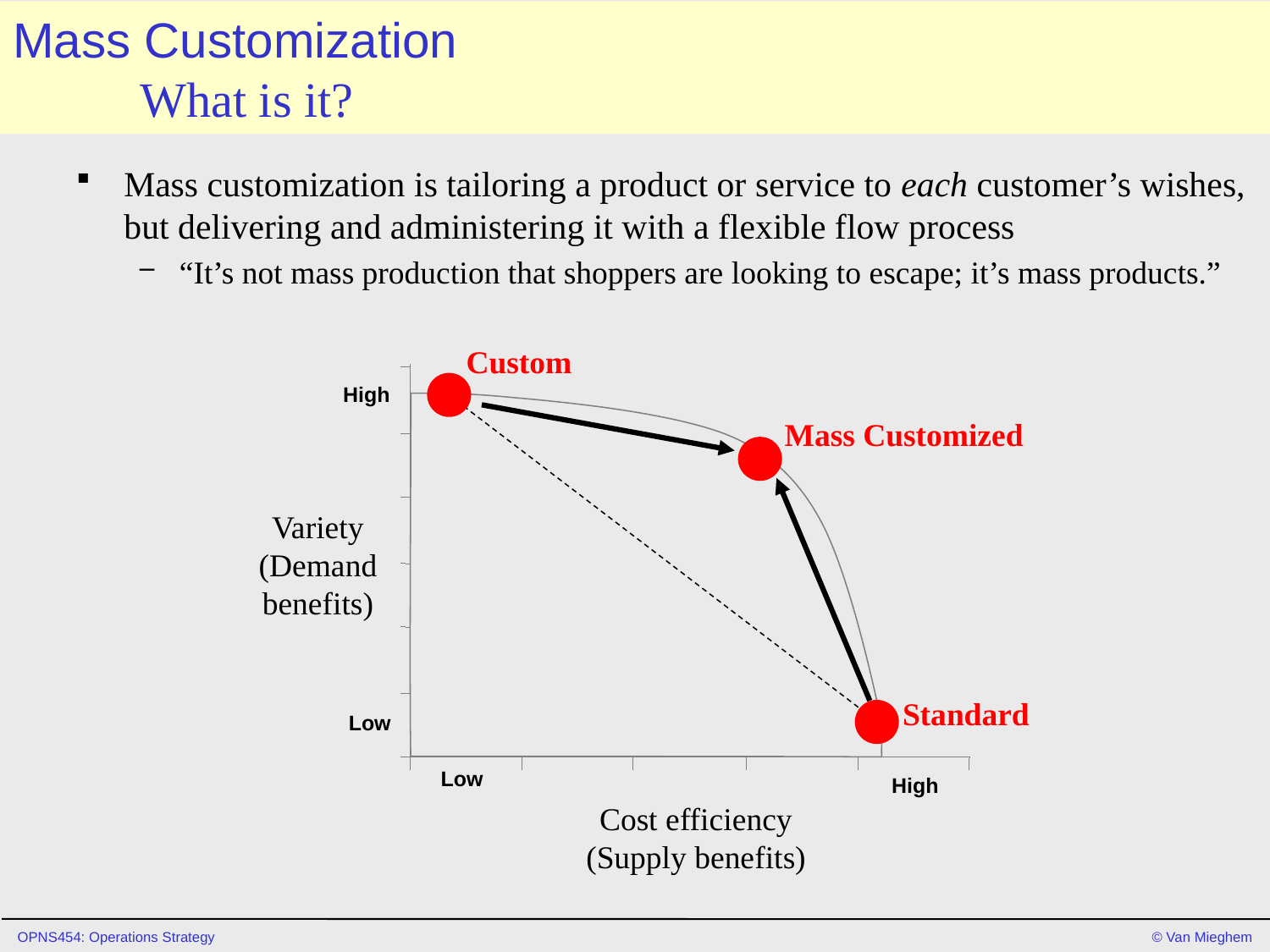

# Mass Customization What is it?
Mass customization is tailoring a product or service to each customer’s wishes, but delivering and administering it with a flexible flow process
“It’s not mass production that shoppers are looking to escape; it’s mass products.”

Custom

High

Mass Customized

Variety
(Demand benefits)

Standard

Low

Low
High
Cost efficiency
(Supply benefits)